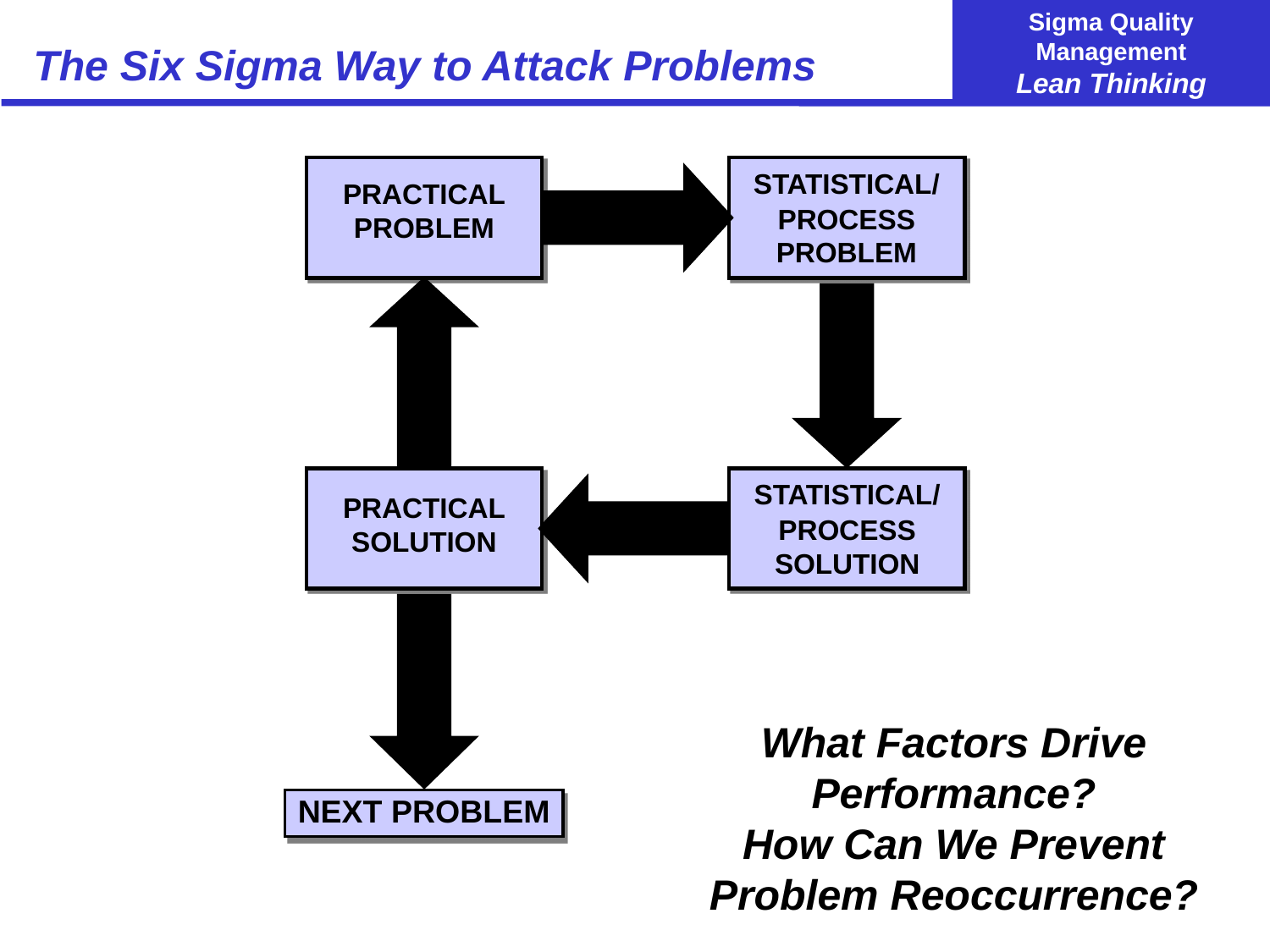

The Six Sigma Way to Attack Problems

STATISTICAL/
PROCESS
PROBLEM

PRACTICAL
PROBLEM

STATISTICAL/
PROCESS
SOLUTION

PRACTICAL
SOLUTION

What Factors Drive Performance?
How Can We Prevent Problem Reoccurrence?
NEXT PROBLEM